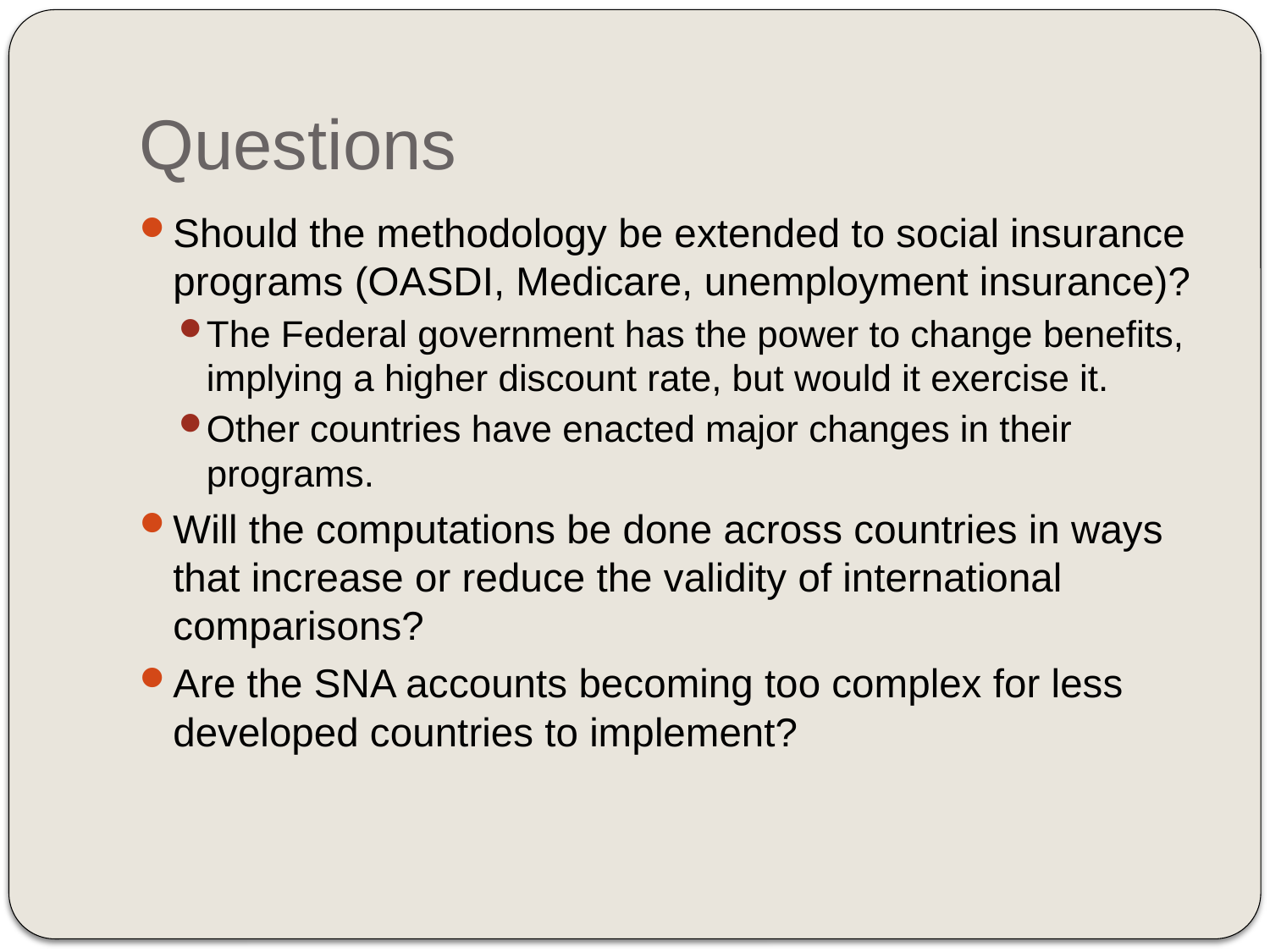

# Questions
Should the methodology be extended to social insurance programs (OASDI, Medicare, unemployment insurance)?
The Federal government has the power to change benefits, implying a higher discount rate, but would it exercise it.
Other countries have enacted major changes in their programs.
Will the computations be done across countries in ways that increase or reduce the validity of international comparisons?
Are the SNA accounts becoming too complex for less developed countries to implement?